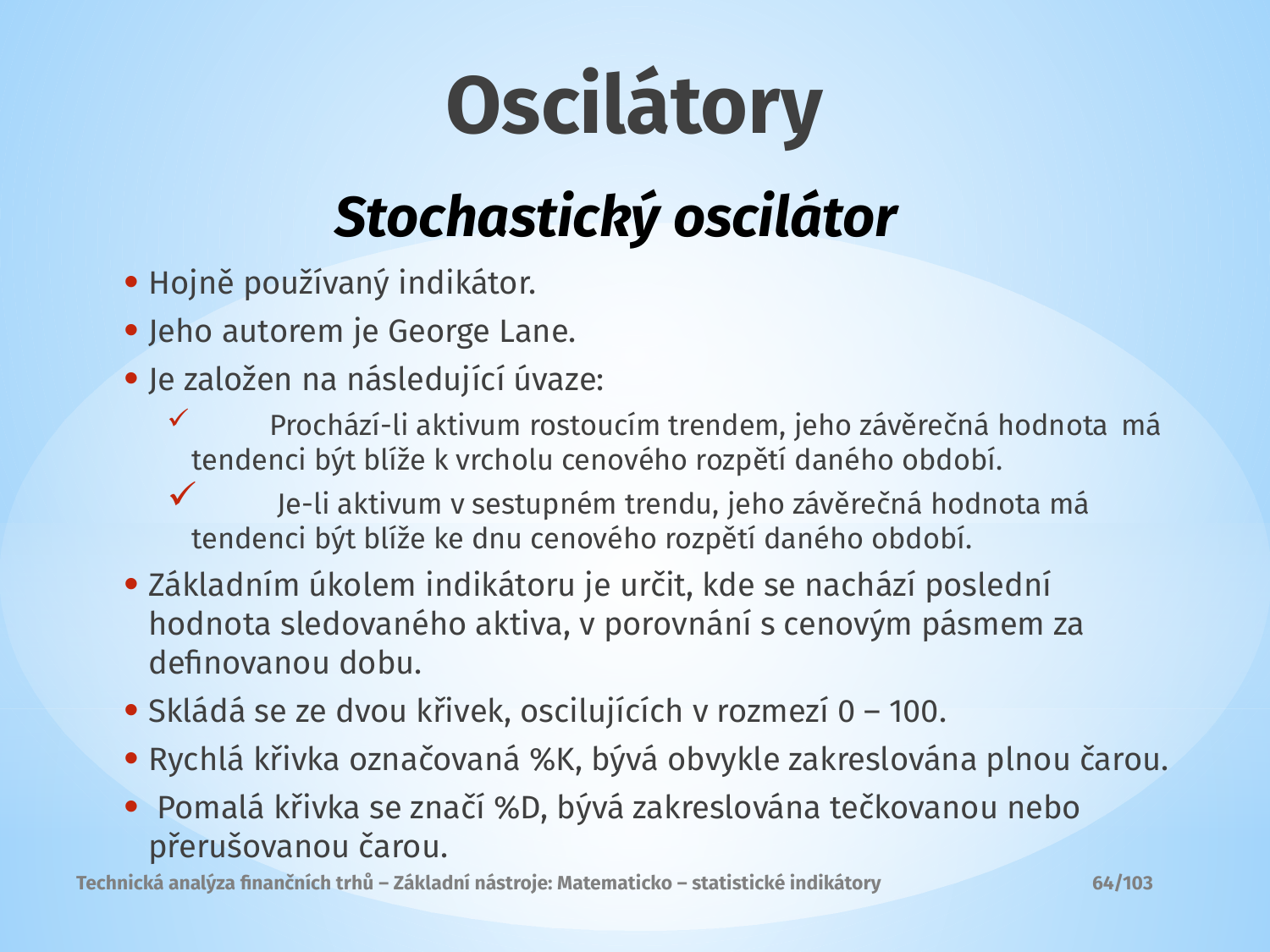

Oscilátory
Stochastický oscilátor
Hojně používaný indikátor.
Jeho autorem je George Lane.
Je založen na následující úvaze:
	Prochází-li aktivum rostoucím trendem, jeho závěrečná hodnota 	má tendenci být blíže k vrcholu cenového rozpětí daného období.
	 Je-li aktivum v sestupném trendu, jeho závěrečná hodnota má 	tendenci být blíže ke dnu cenového rozpětí daného období.
Základním úkolem indikátoru je určit, kde se nachází poslední hodnota sledovaného aktiva, v porovnání s cenovým pásmem za definovanou dobu.
Skládá se ze dvou křivek, oscilujících v rozmezí 0 – 100.
Rychlá křivka označovaná %K, bývá obvykle zakreslována plnou čarou.
 Pomalá křivka se značí %D, bývá zakreslována tečkovanou nebo přerušovanou čarou.
Technická analýza finančních trhů – Základní nástroje: Matematicko – statistické indikátory		64/103